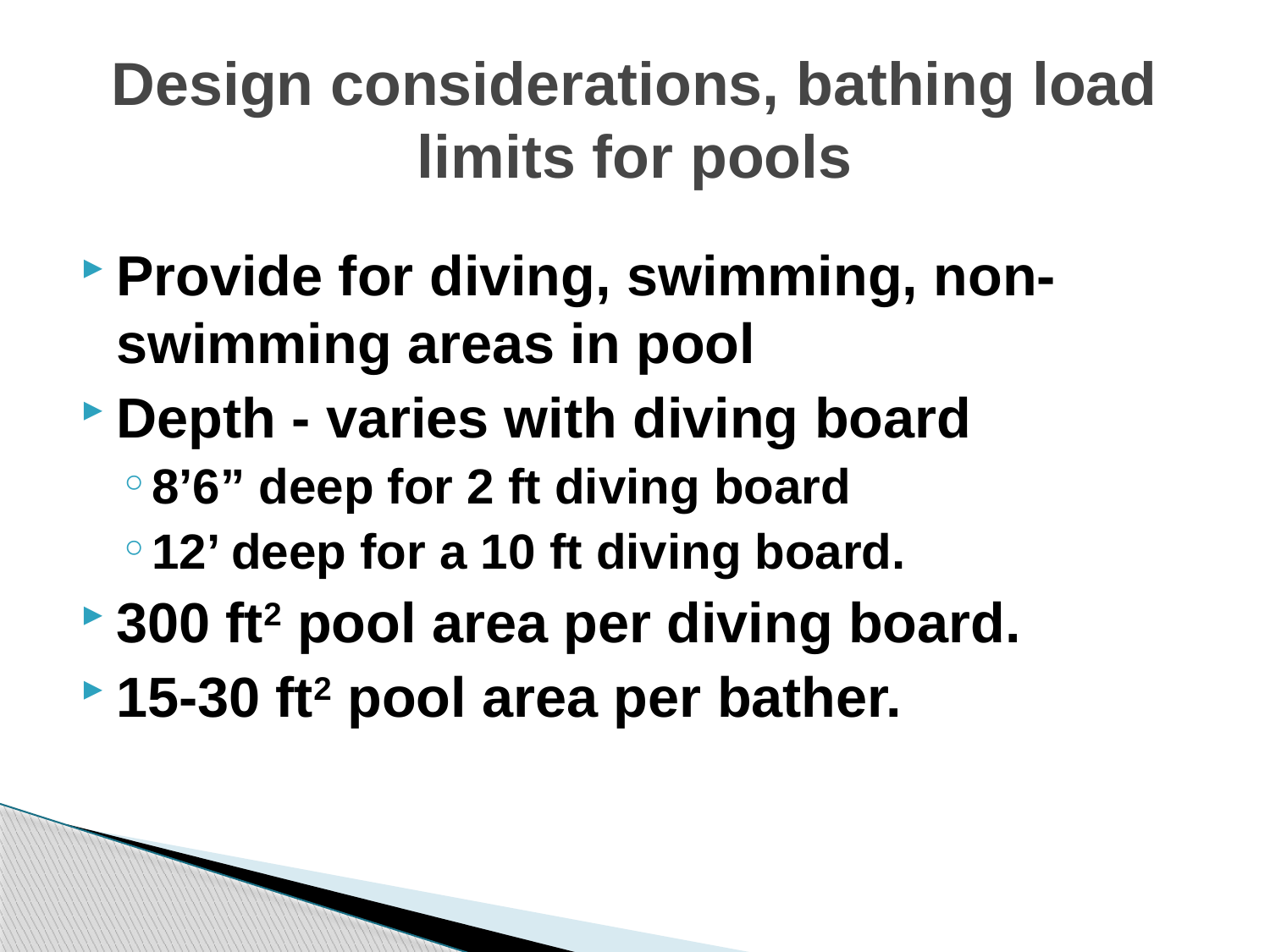

# Design considerations, bathing load limits for pools
Provide for diving, swimming, non-swimming areas in pool
Depth - varies with diving board
8’6” deep for 2 ft diving board
12’ deep for a 10 ft diving board.
300 ft2 pool area per diving board.
15-30 ft2 pool area per bather.